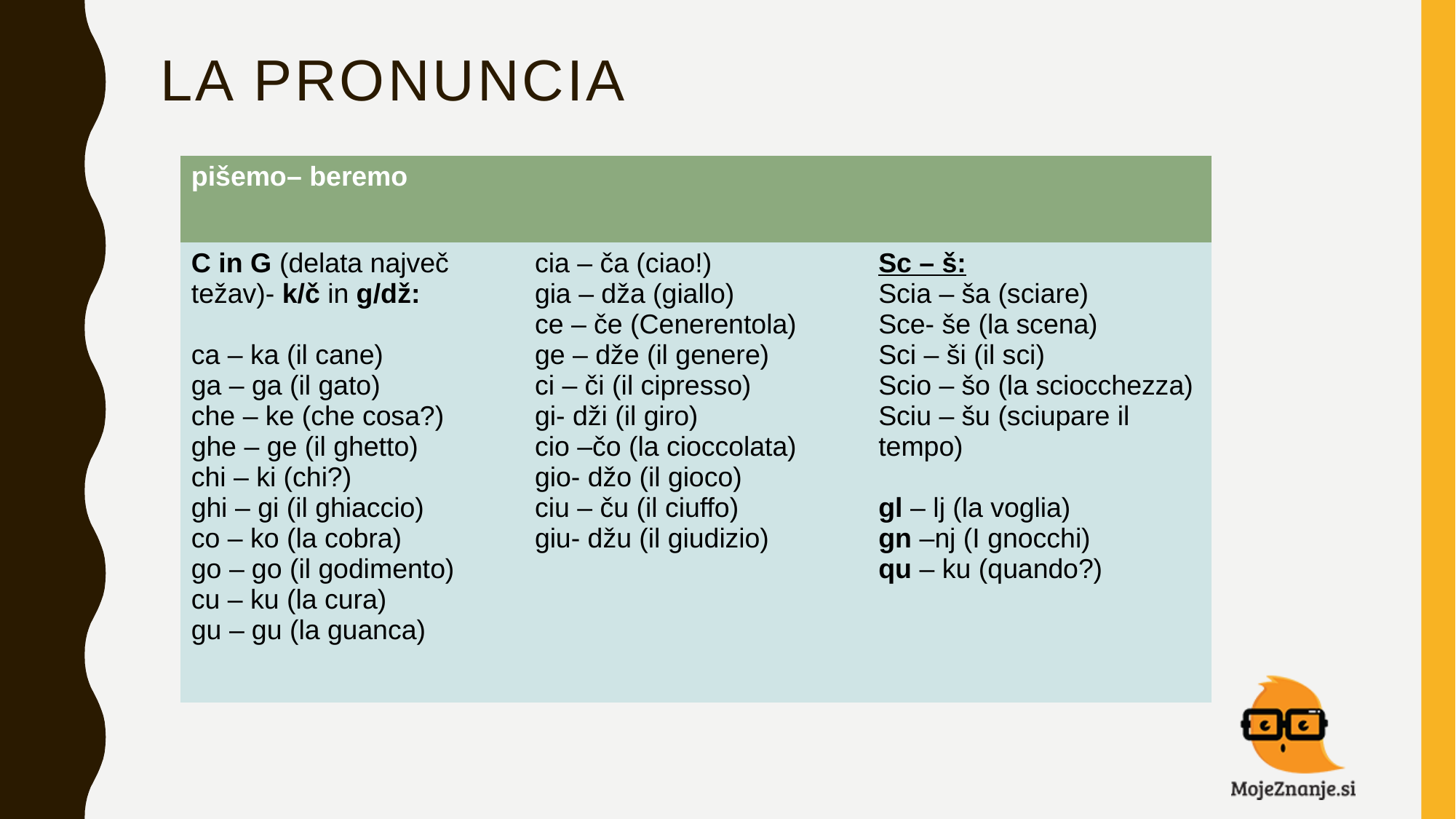

# La pronuncia
| pišemo– beremo |  |  |
| --- | --- | --- |
| C in G (delata največ težav)- k/č in g/dž: ca – ka (il cane) ga – ga (il gato) che – ke (che cosa?) ghe – ge (il ghetto) chi – ki (chi?) ghi – gi (il ghiaccio) co – ko (la cobra) go – go (il godimento) cu – ku (la cura) gu – gu (la guanca) | cia – ča (ciao!) gia – dža (giallo) ce – če (Cenerentola) ge – dže (il genere) ci – či (il cipresso) gi- dži (il giro) cio –čo (la cioccolata) gio- džo (il gioco) ciu – ču (il ciuffo) giu- džu (il giudizio) | Sc – š: Scia – ša (sciare) Sce- še (la scena) Sci – ši (il sci) Scio – šo (la sciocchezza) Sciu – šu (sciupare il tempo) gl – lj (la voglia) gn –nj (I gnocchi) qu – ku (quando?) |